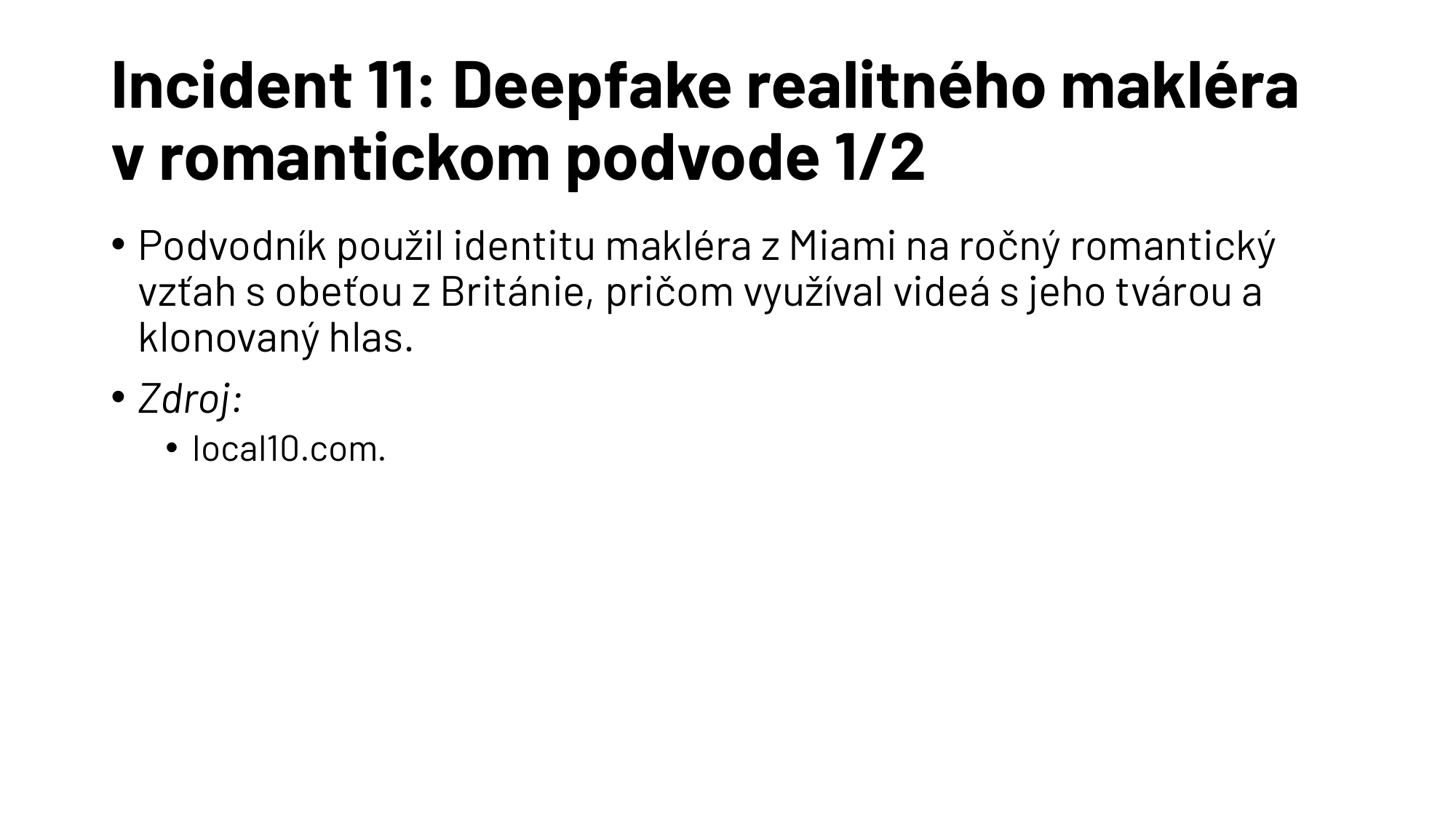

# Incident 11: Deepfake realitného makléra v romantickom podvode 1/2
Podvodník použil identitu makléra z Miami na ročný romantický vzťah s obeťou z Británie, pričom využíval videá s jeho tvárou a klonovaný hlas.
Zdroj:
local10.com.